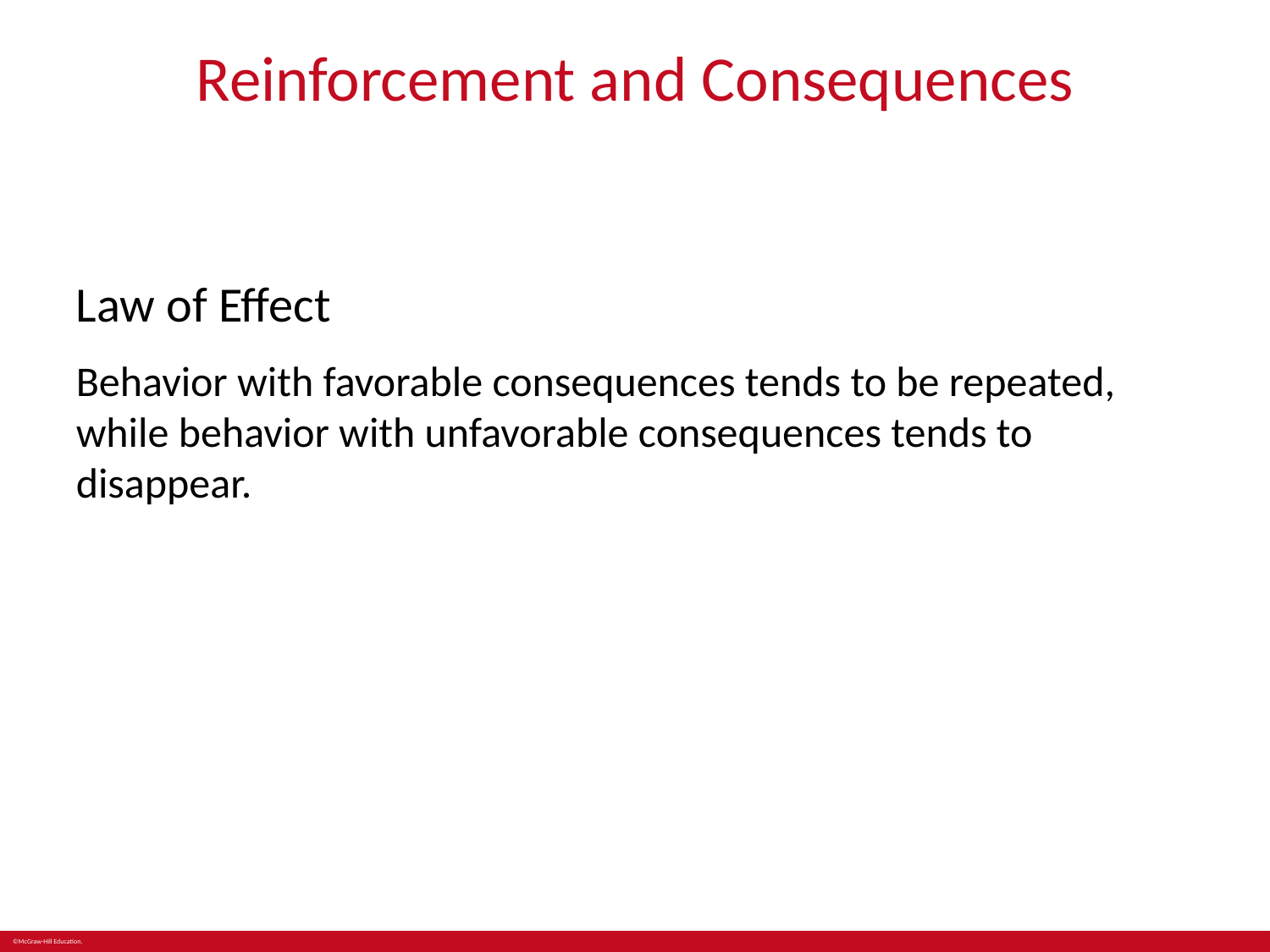

# Reinforcement and Consequences
Law of Effect
Behavior with favorable consequences tends to be repeated, while behavior with unfavorable consequences tends to disappear.